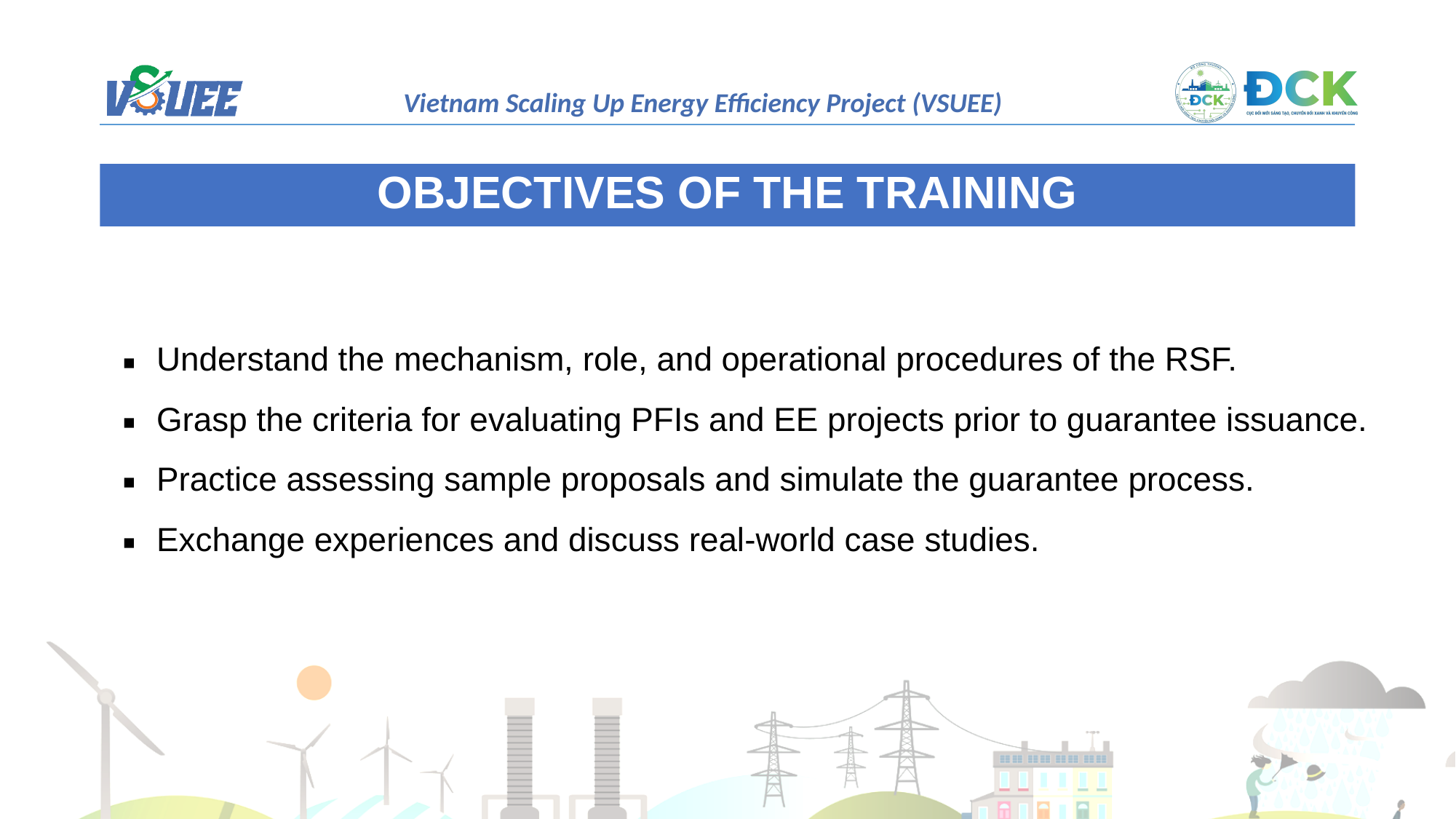

OBJECTIVES OF THE TRAINING
Understand the mechanism, role, and operational procedures of the RSF.
Grasp the criteria for evaluating PFIs and EE projects prior to guarantee issuance.
Practice assessing sample proposals and simulate the guarantee process.
Exchange experiences and discuss real-world case studies.